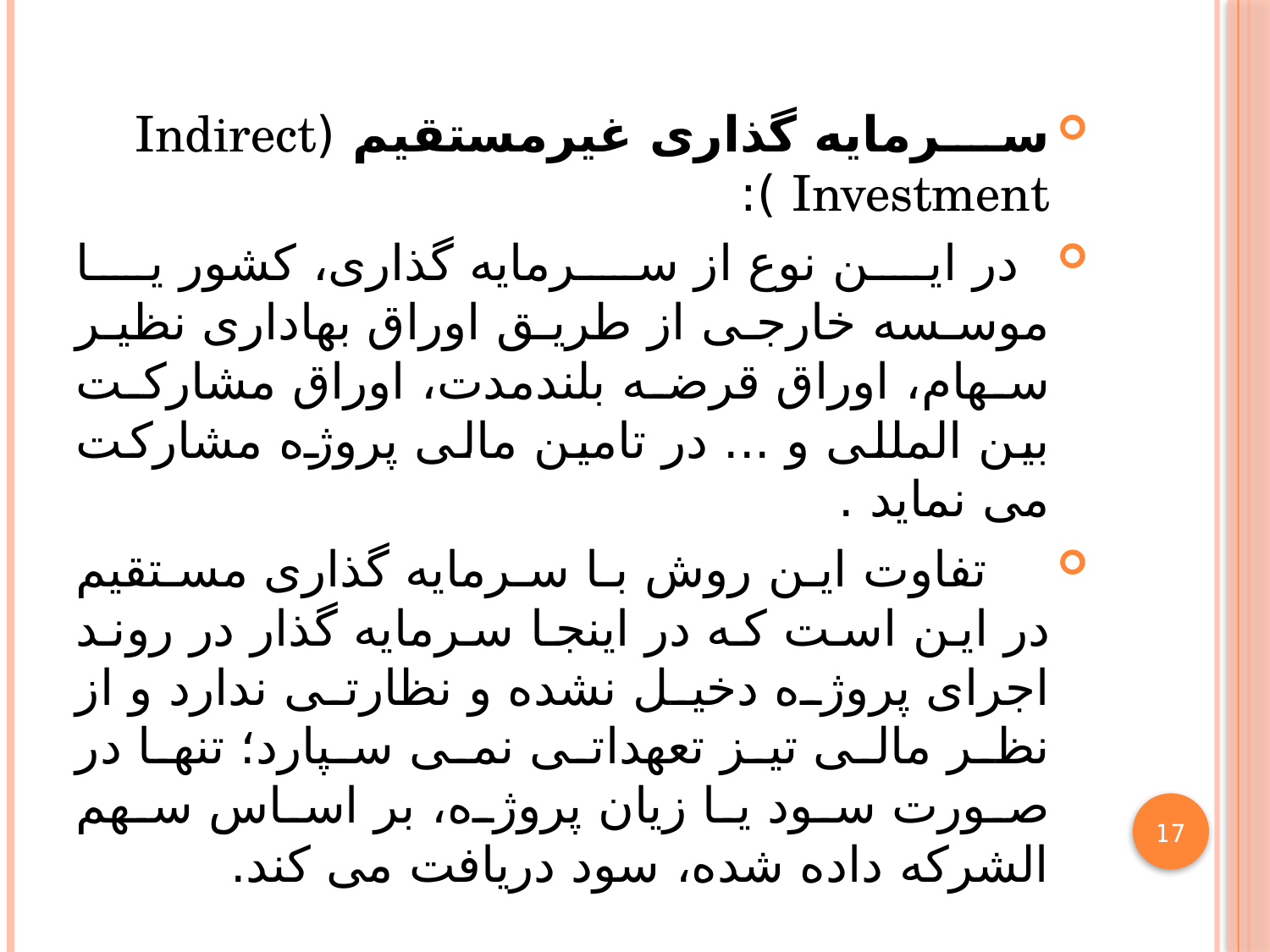

سرمایه گذاری غیرمستقیم (Indirect Investment ):
  در این نوع از سرمایه گذاری، کشور یا موسسه خارجی از طریق اوراق بهاداری نظیر سهام، اوراق قرضه بلندمدت، اوراق مشارکت بین المللی و ... در تامین مالی پروژه مشارکت می نماید .
    تفاوت این روش با سرمایه گذاری مستقیم در این است که در اینجا سرمایه گذار در روند اجرای پروژه دخیل نشده و نظارتی ندارد و از نظر مالی تیز تعهداتی نمی سپارد؛ تنها در صورت سود یا زیان پروژه، بر اساس سهم الشرکه داده شده، سود دریافت می کند.

17